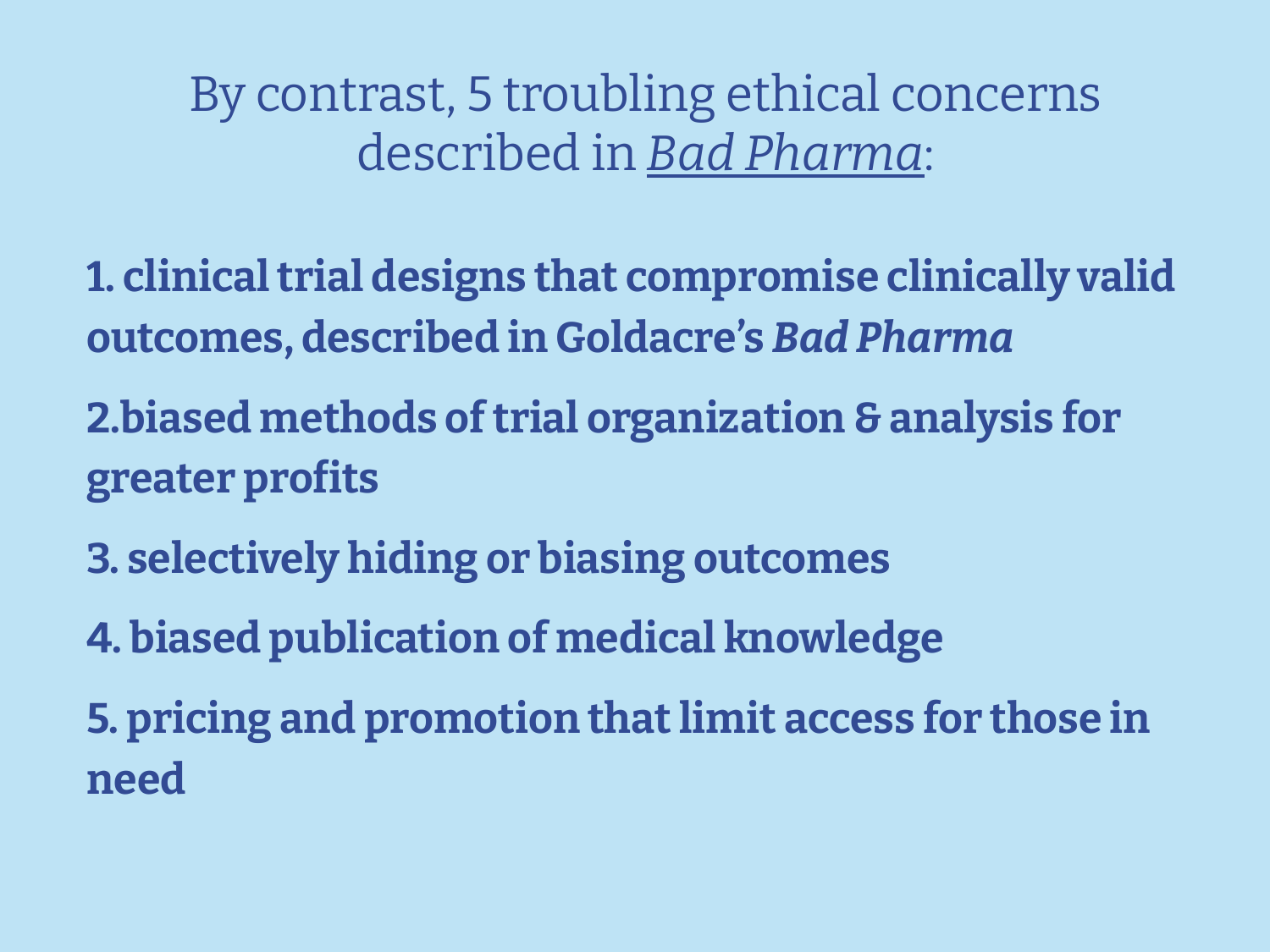

# By contrast, 5 troubling ethical concerns described in Bad Pharma:
1. clinical trial designs that compromise clinically valid outcomes, described in Goldacre’s Bad Pharma
2.biased methods of trial organization & analysis for greater profits
3. selectively hiding or biasing outcomes
4. biased publication of medical knowledge
5. pricing and promotion that limit access for those in need